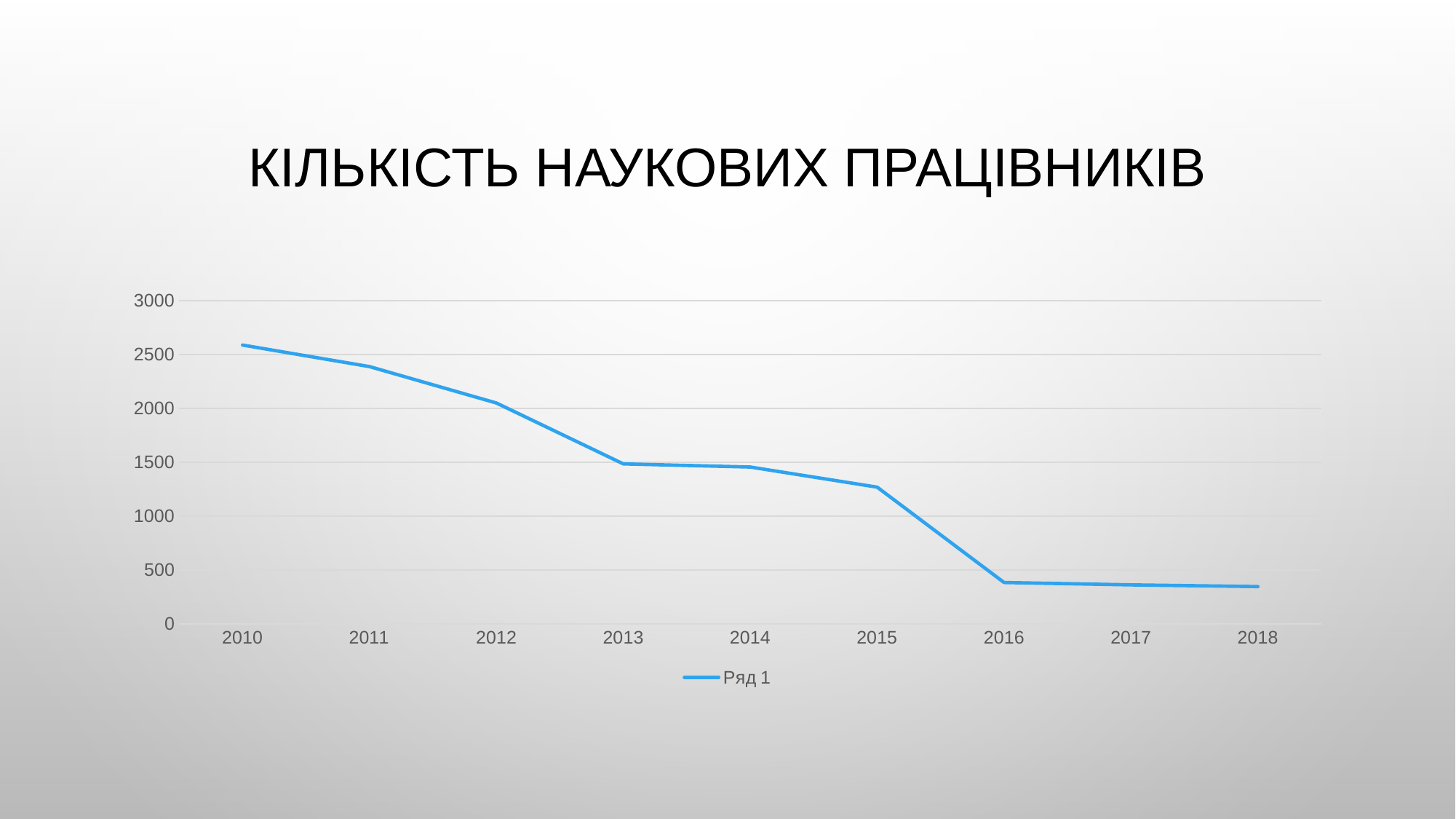

# Кількість наукових працівників

### Chart

| Category | Ряд 1 |
|---|---|
| 2010 | 2587.0 |
| 2011 | 2387.0 |
| 2012 | 2049.0 |
| 2013 | 1484.0 |
| 2014 | 1455.0 |
| 2015 | 1268.0 |
| 2016 | 383.0 |
| 2017 | 361.0 |
| 2018 | 345.0 |